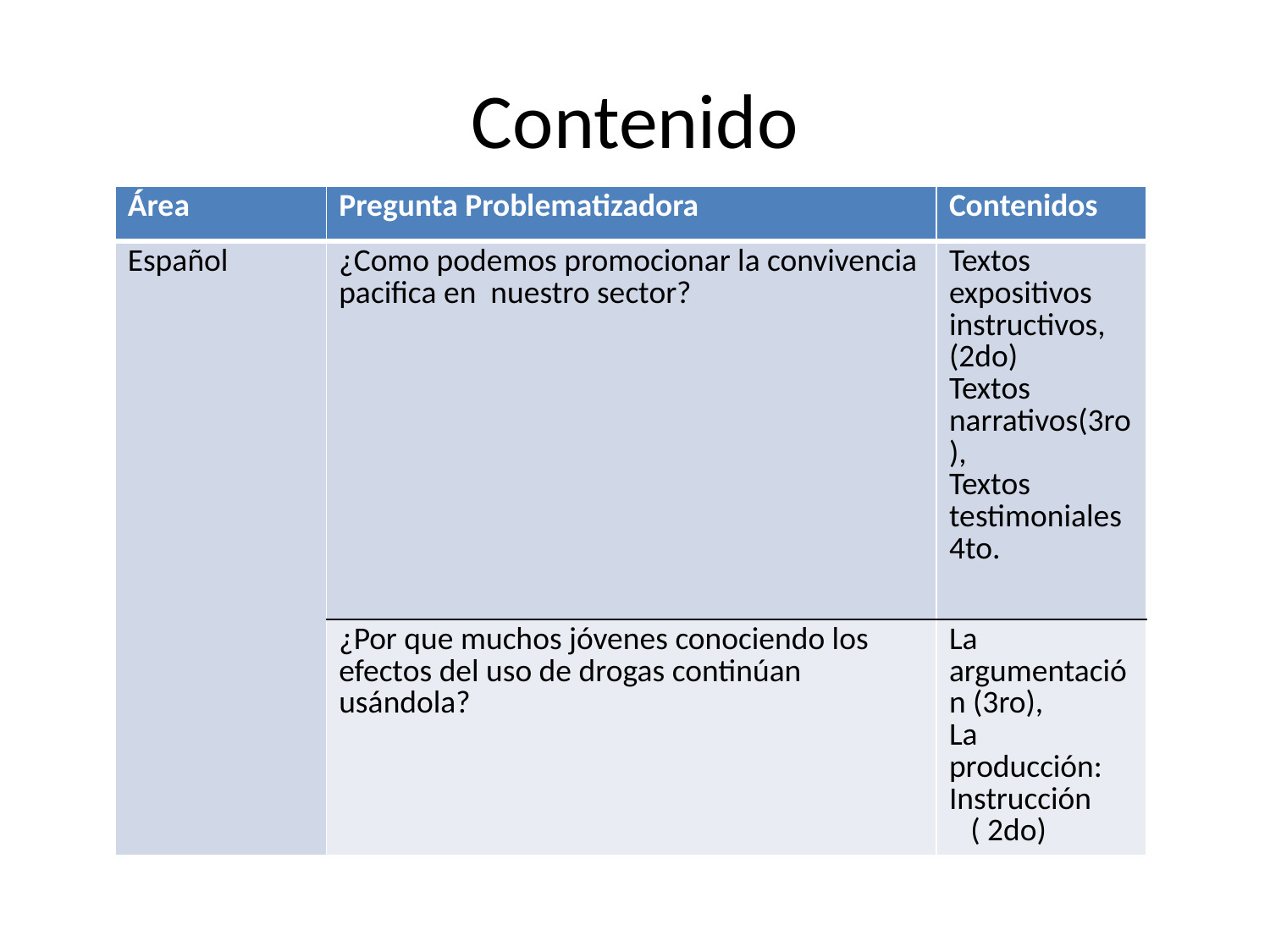

# Contenido
| Área | Pregunta Problematizadora | Contenidos |
| --- | --- | --- |
| Español | ¿Como podemos promocionar la convivencia pacifica en nuestro sector? | Textos expositivos instructivos, (2do) Textos narrativos(3ro), Textos testimoniales 4to. |
|  | ¿Por que muchos jóvenes conociendo los efectos del uso de drogas continúan usándola? | La argumentación (3ro), La producción: Instrucción ( 2do) |